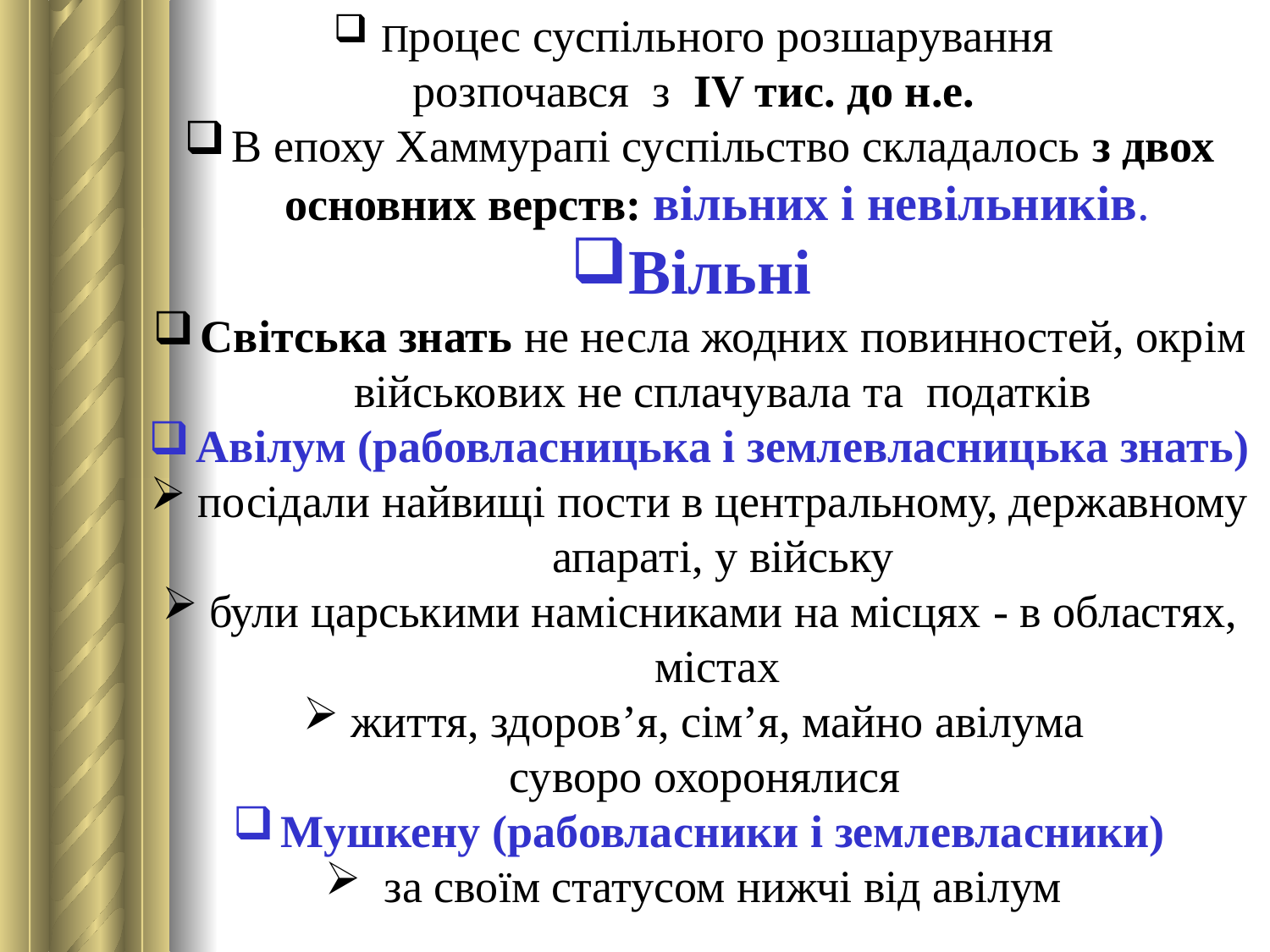

Процес суспільного розшарування
розпочався  з  IV тис. до н.е.
В епоху Хаммурапі суспільство складалось з двох основних верств: вільних і невільників.
Вільні
Світська знать не несла жодних повинностей, окрім військових не сплачувала та  податків
Авілум (рабовласницька і землевласницька знать)
посідали найвищі пости в центральному, державному апараті, у війську
були царськими намісниками на місцях - в областях, містах
життя, здоров’я, сім’я, майно авілума
 суворо охоронялися
Мушкену (рабовласники і землевласники)
 за своїм статусом нижчі від авілум